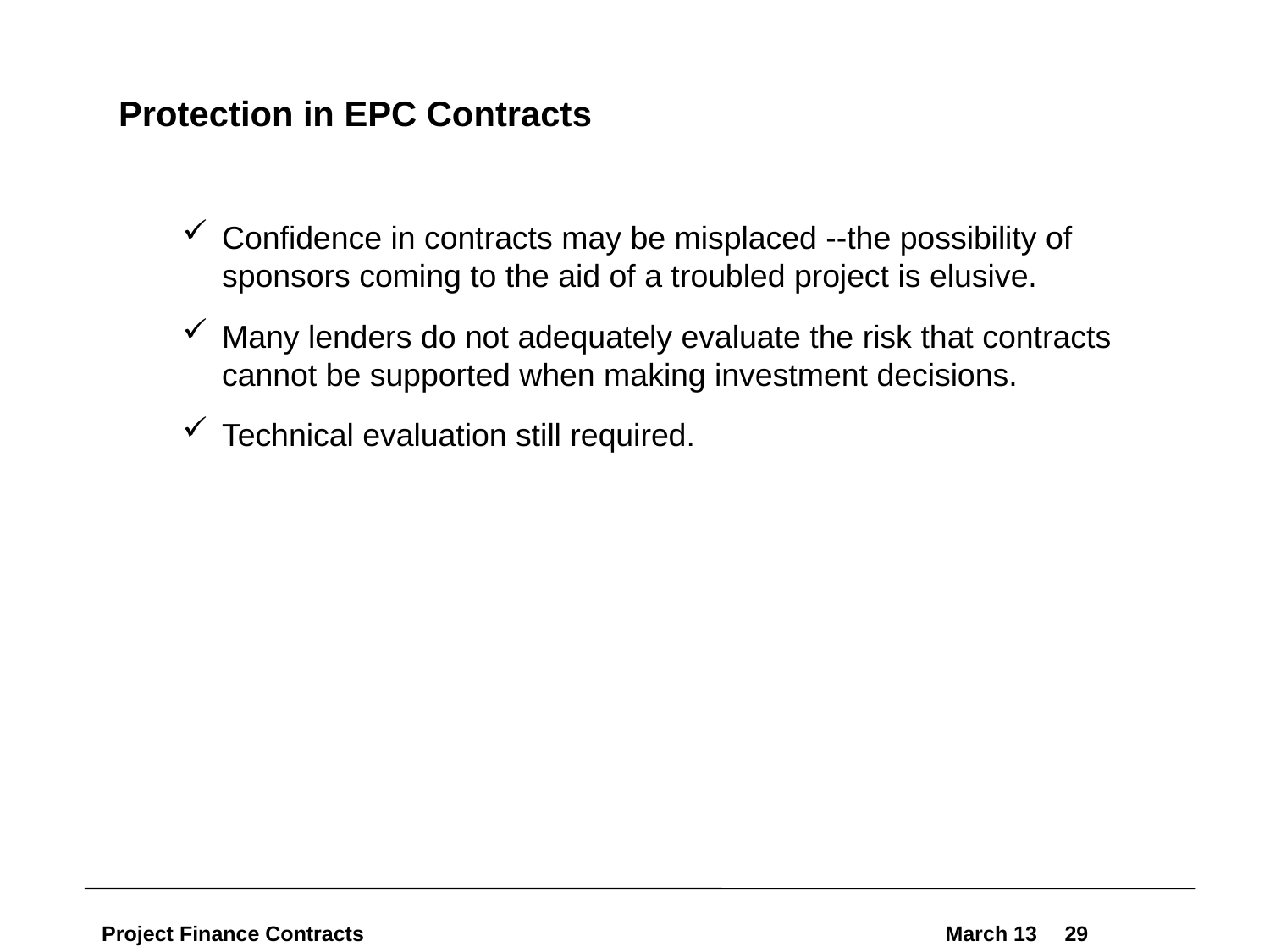

# Protection in EPC Contracts
Confidence in contracts may be misplaced --the possibility of sponsors coming to the aid of a troubled project is elusive.
Many lenders do not adequately evaluate the risk that contracts cannot be supported when making investment decisions.
Technical evaluation still required.